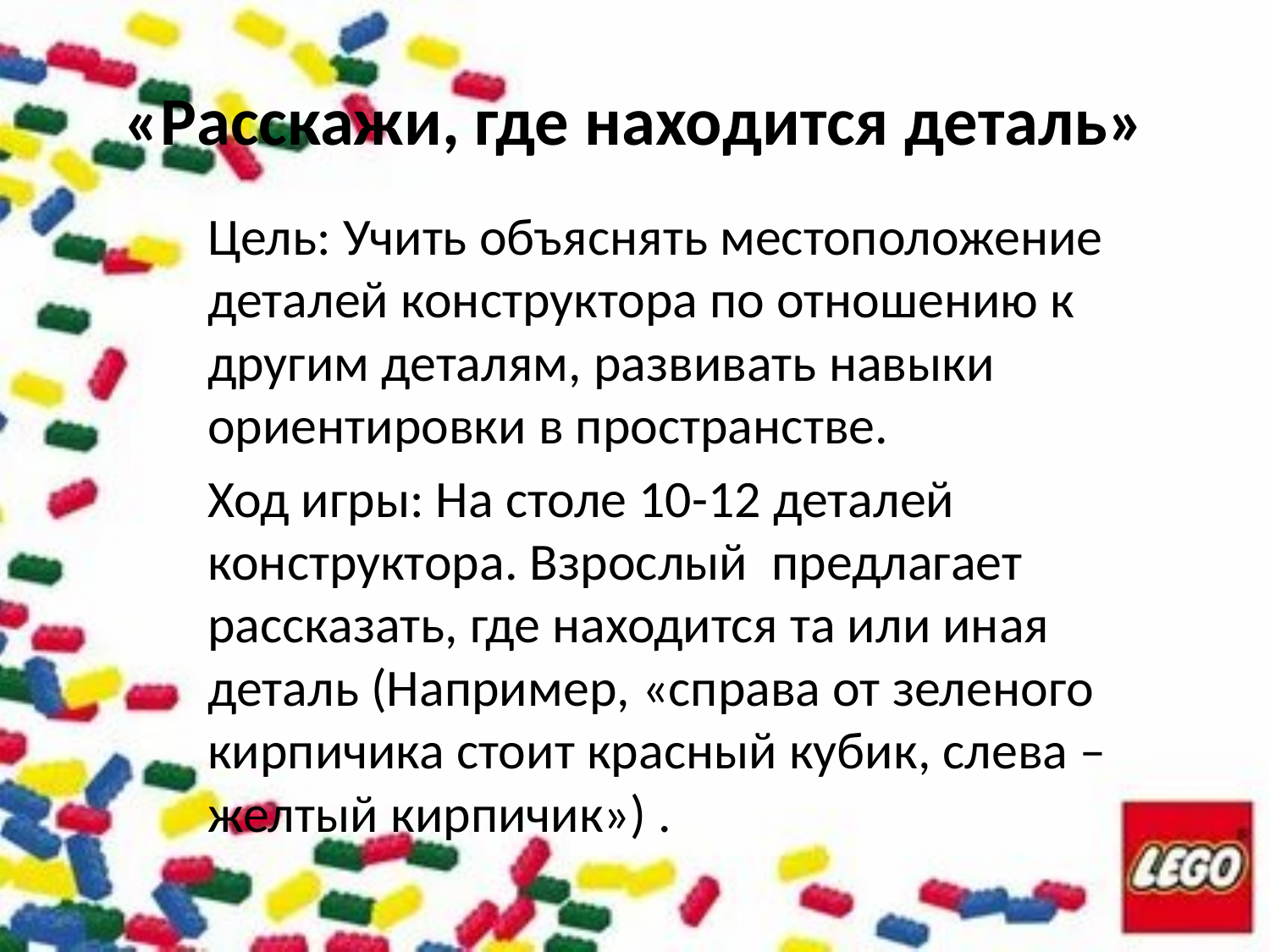

# «Расскажи, где находится деталь»
Цель: Учить объяснять местоположение деталей конструктора по отношению к другим деталям, развивать навыки ориентировки в пространстве.
Ход игры: На столе 10-12 деталей конструктора. Взрослый  предлагает рассказать, где находится та или иная деталь (Например, «справа от зеленого кирпичика стоит красный кубик, слева – желтый кирпичик») .